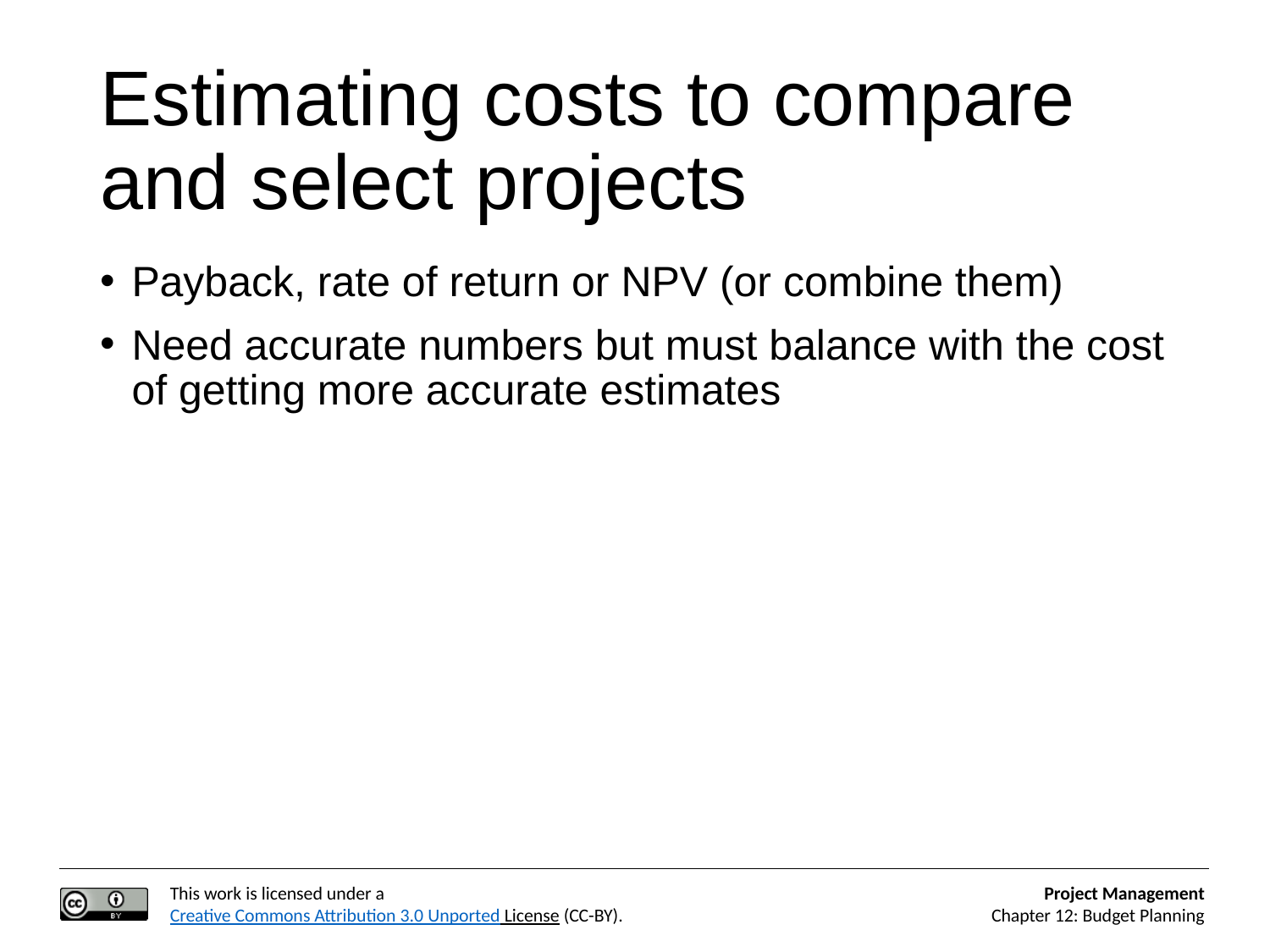

# Estimating costs to compare and select projects
Payback, rate of return or NPV (or combine them)
Need accurate numbers but must balance with the cost of getting more accurate estimates